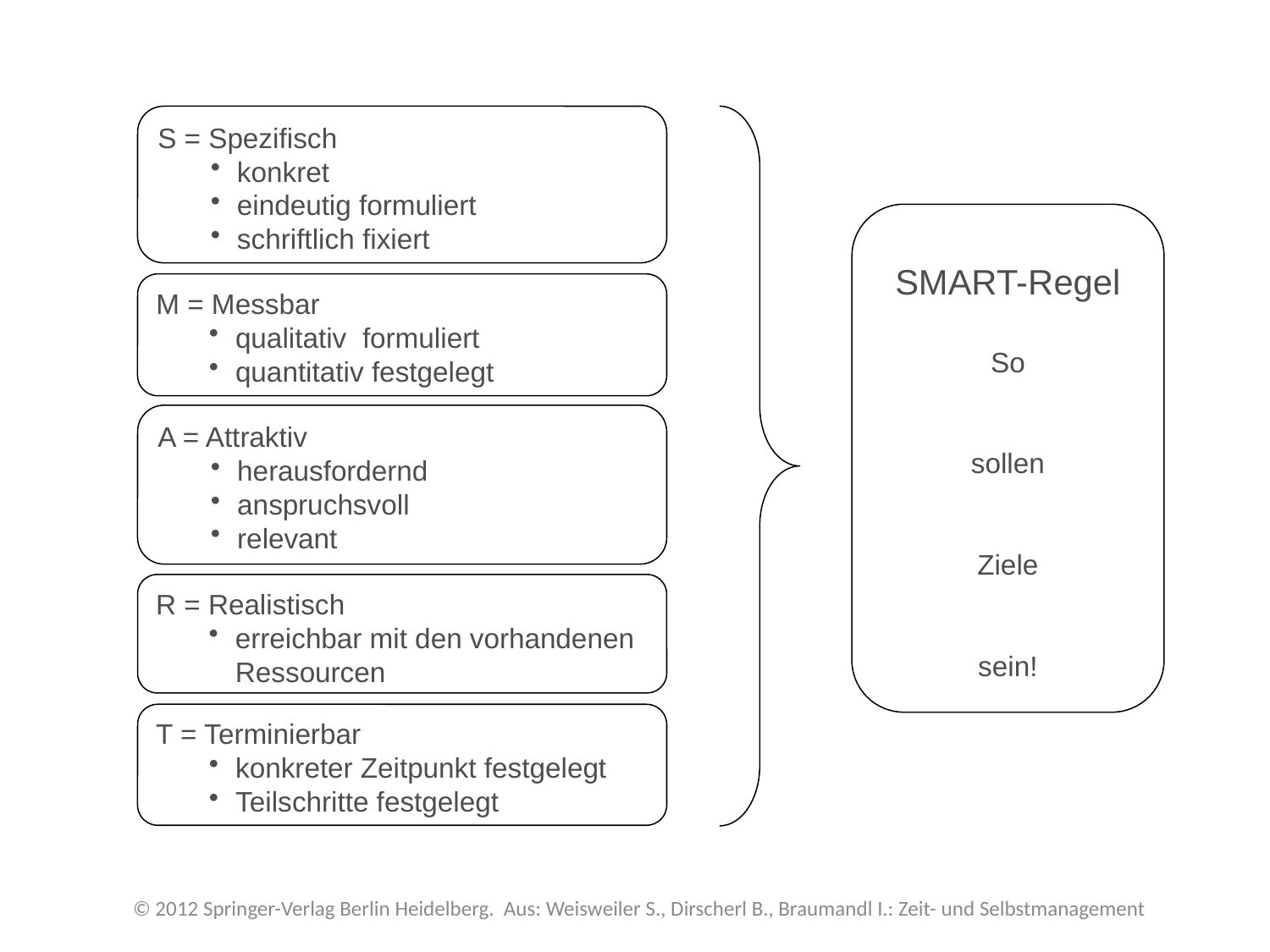

S = Spezifisch
konkret
eindeutig formuliert
schriftlich fixiert

SMART-Regel

So

sollen

Ziele

sein!

M = Messbar
qualitativ  formuliert
quantitativ festgelegt
A = Attraktiv
herausfordernd
anspruchsvoll
relevant
R = Realistisch
erreichbar mit den vorhandenen Ressourcen
T = Terminierbar
konkreter Zeitpunkt festgelegt
Teilschritte festgelegt
© 2012 Springer-Verlag Berlin Heidelberg.  Aus: Weisweiler S., Dirscherl B., Braumandl I.: Zeit- und Selbstmanagement